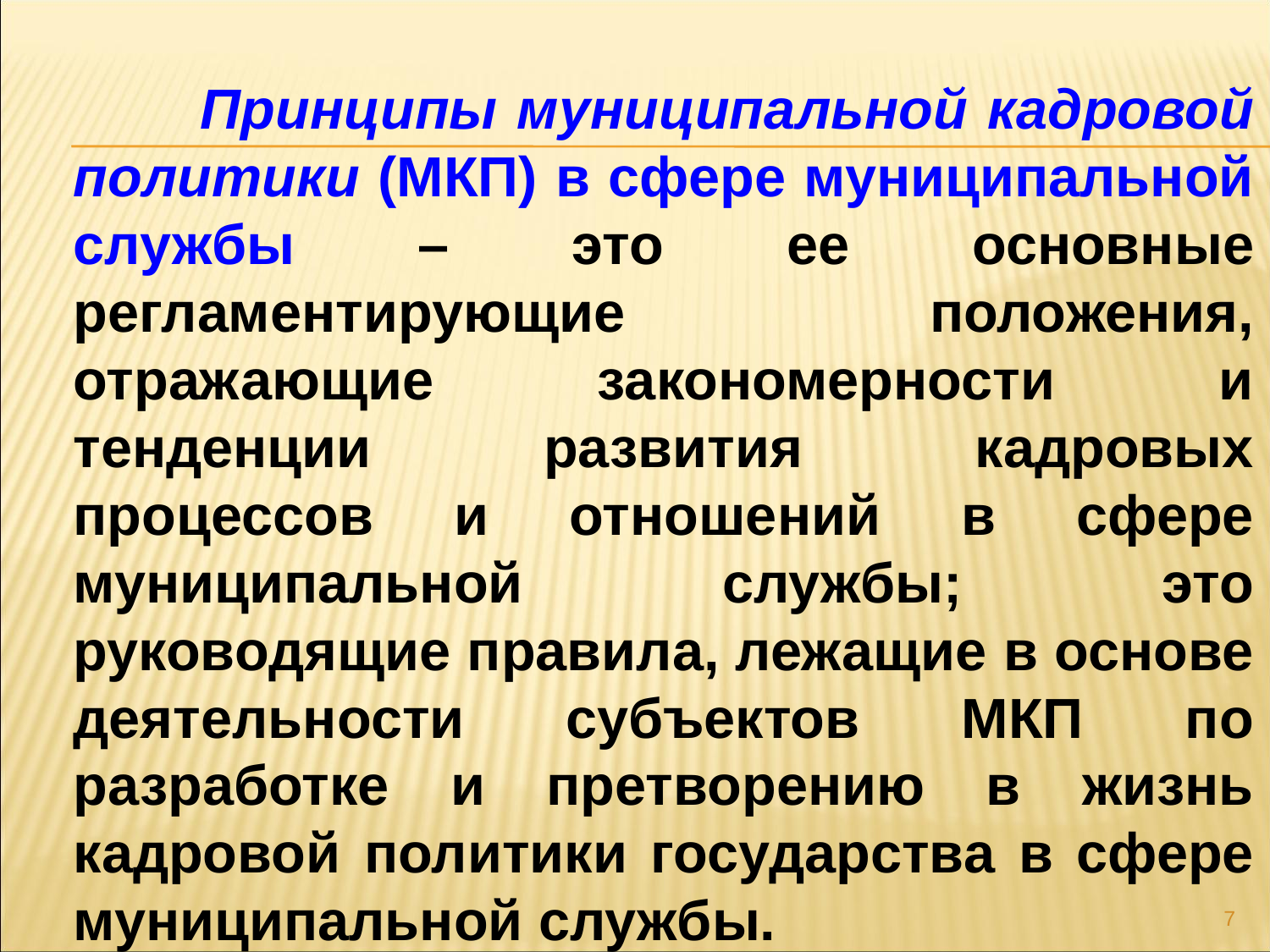

Принципы муниципальной кадровой политики (МКП) в сфере муниципальной службы – это ее основные регламентирующие положения, отражающие закономерности и тенденции развития кадровых процессов и отношений в сфере муниципальной службы; это руководящие правила, лежащие в основе деятельности субъектов МКП по разработке и претворению в жизнь кадровой политики государства в сфере муниципальной службы.
7